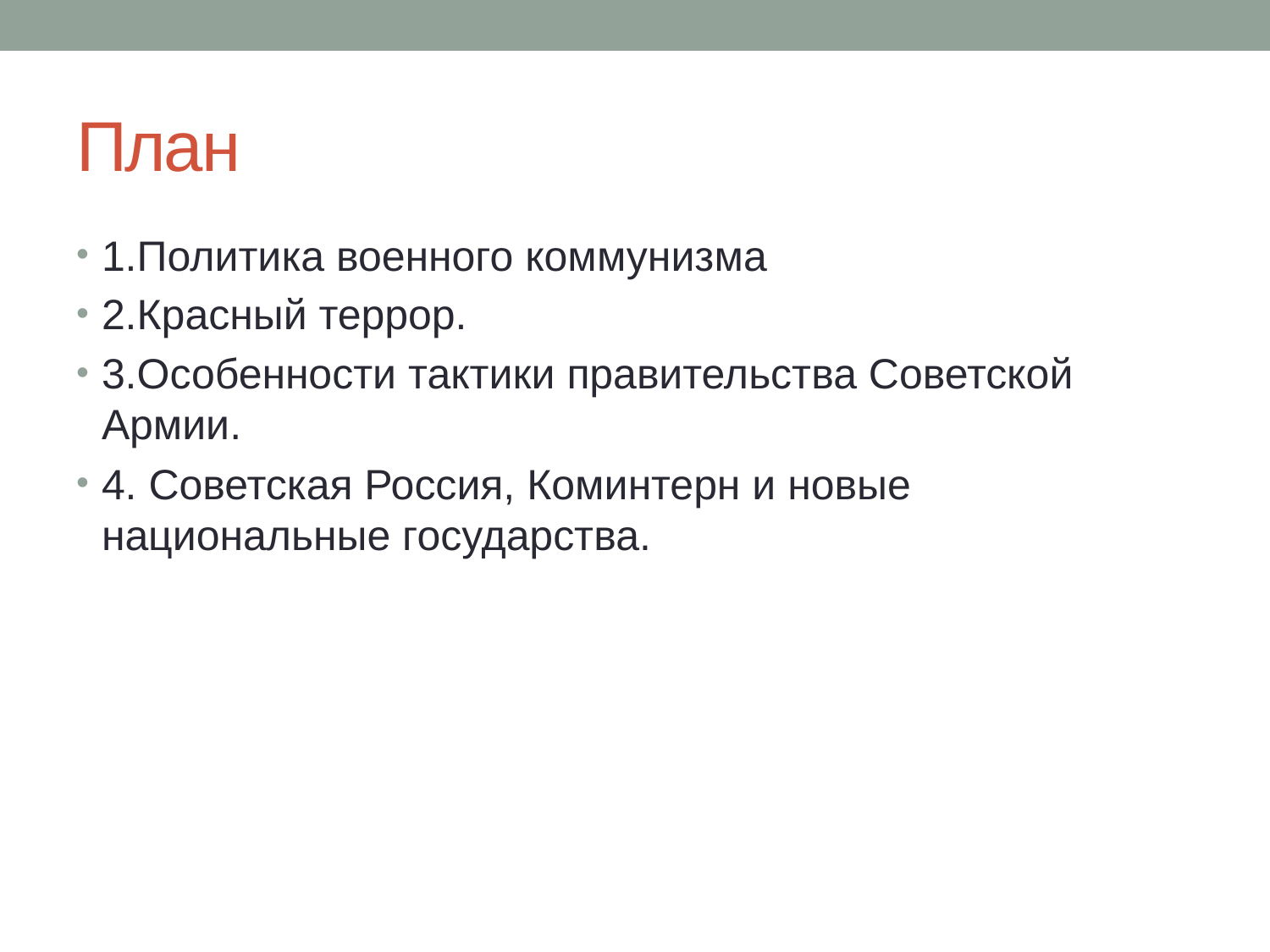

# План
1.Политика военного коммунизма
2.Красный террор.
3.Особенности тактики правительства Советской Армии.
4. Советская Россия, Коминтерн и новые национальные государства.